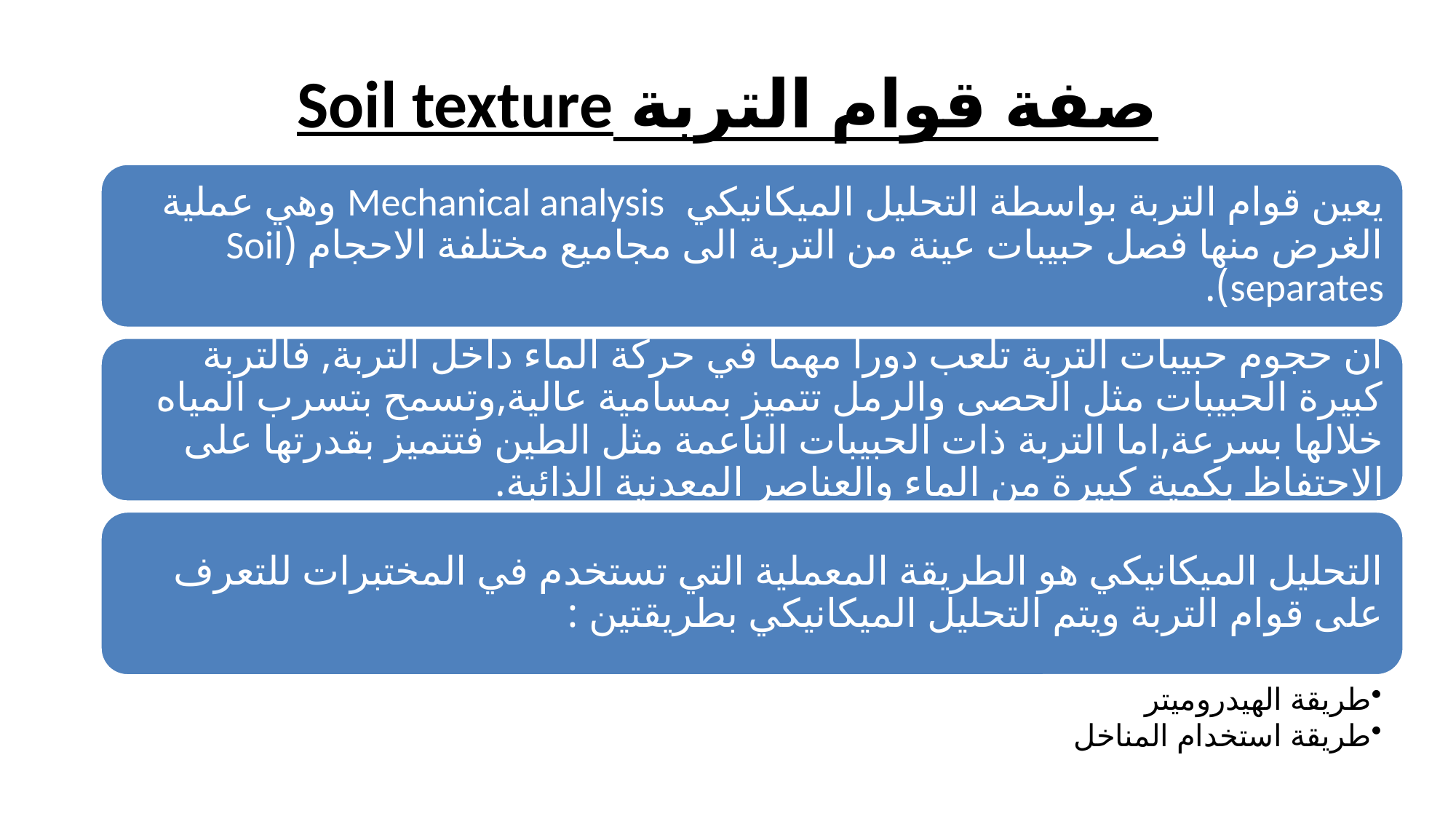

# صفة قوام التربة Soil texture
يعين قوام التربة بواسطة التحليل الميكانيكي  Mechanical analysis وهي عملية الغرض منها فصل حبيبات عينة من التربة الى مجاميع مختلفة الاحجام (Soil separates).
ان حجوم حبيبات التربة تلعب دورا مهما في حركة الماء داخل التربة, فالتربة كبيرة الحبيبات مثل الحصى والرمل تتميز بمسامية عالية,وتسمح بتسرب المياه خلالها بسرعة,اما التربة ذات الحبيبات الناعمة مثل الطين فتتميز بقدرتها على الاحتفاظ بكمية كبيرة من الماء والعناصر المعدنية الذائبة.
التحليل الميكانيكي هو الطريقة المعملية التي تستخدم في المختبرات للتعرف على قوام التربة ويتم التحليل الميكانيكي بطريقتين :
طريقة الهيدروميتر
طريقة استخدام المناخل